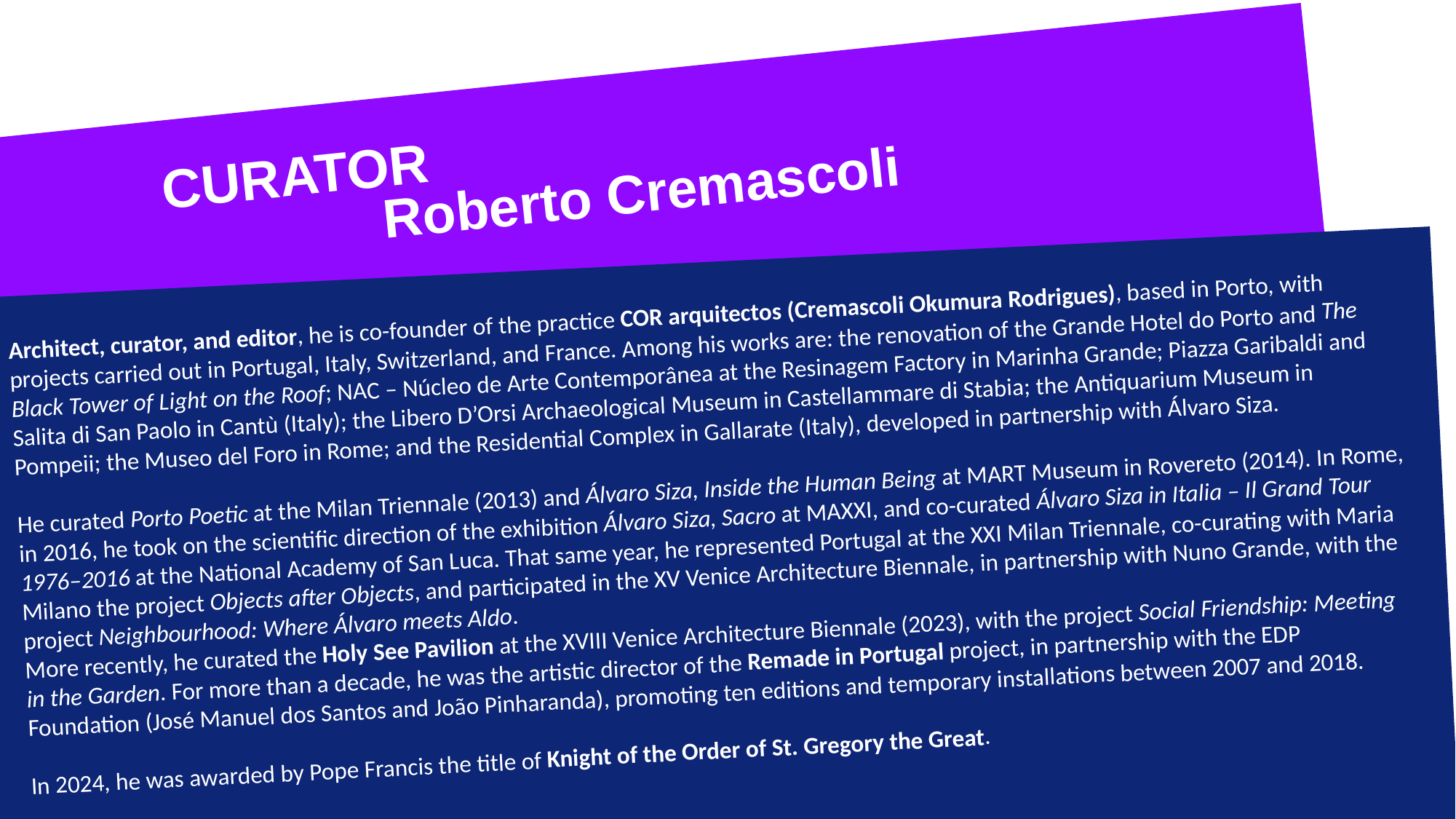

Roberto Cremascoli
CURATOR

Architect, curator, and editor, he is co-founder of the practice COR arquitectos (Cremascoli Okumura Rodrigues), based in Porto, with projects carried out in Portugal, Italy, Switzerland, and France. Among his works are: the renovation of the Grande Hotel do Porto and The Black Tower of Light on the Roof; NAC – Núcleo de Arte Contemporânea at the Resinagem Factory in Marinha Grande; Piazza Garibaldi and Salita di San Paolo in Cantù (Italy); the Libero D’Orsi Archaeological Museum in Castellammare di Stabia; the Antiquarium Museum in Pompeii; the Museo del Foro in Rome; and the Residential Complex in Gallarate (Italy), developed in partnership with Álvaro Siza.

He curated Porto Poetic at the Milan Triennale (2013) and Álvaro Siza, Inside the Human Being at MART Museum in Rovereto (2014). In Rome, in 2016, he took on the scientific direction of the exhibition Álvaro Siza, Sacro at MAXXI, and co-curated Álvaro Siza in Italia – Il Grand Tour 1976–2016 at the National Academy of San Luca. That same year, he represented Portugal at the XXI Milan Triennale, co-curating with Maria Milano the project Objects after Objects, and participated in the XV Venice Architecture Biennale, in partnership with Nuno Grande, with the project Neighbourhood: Where Álvaro meets Aldo.
More recently, he curated the Holy See Pavilion at the XVIII Venice Architecture Biennale (2023), with the project Social Friendship: Meeting in the Garden. For more than a decade, he was the artistic director of the Remade in Portugal project, in partnership with the EDP Foundation (José Manuel dos Santos and João Pinharanda), promoting ten editions and temporary installations between 2007 and 2018.

In 2024, he was awarded by Pope Francis the title of Knight of the Order of St. Gregory the Great.